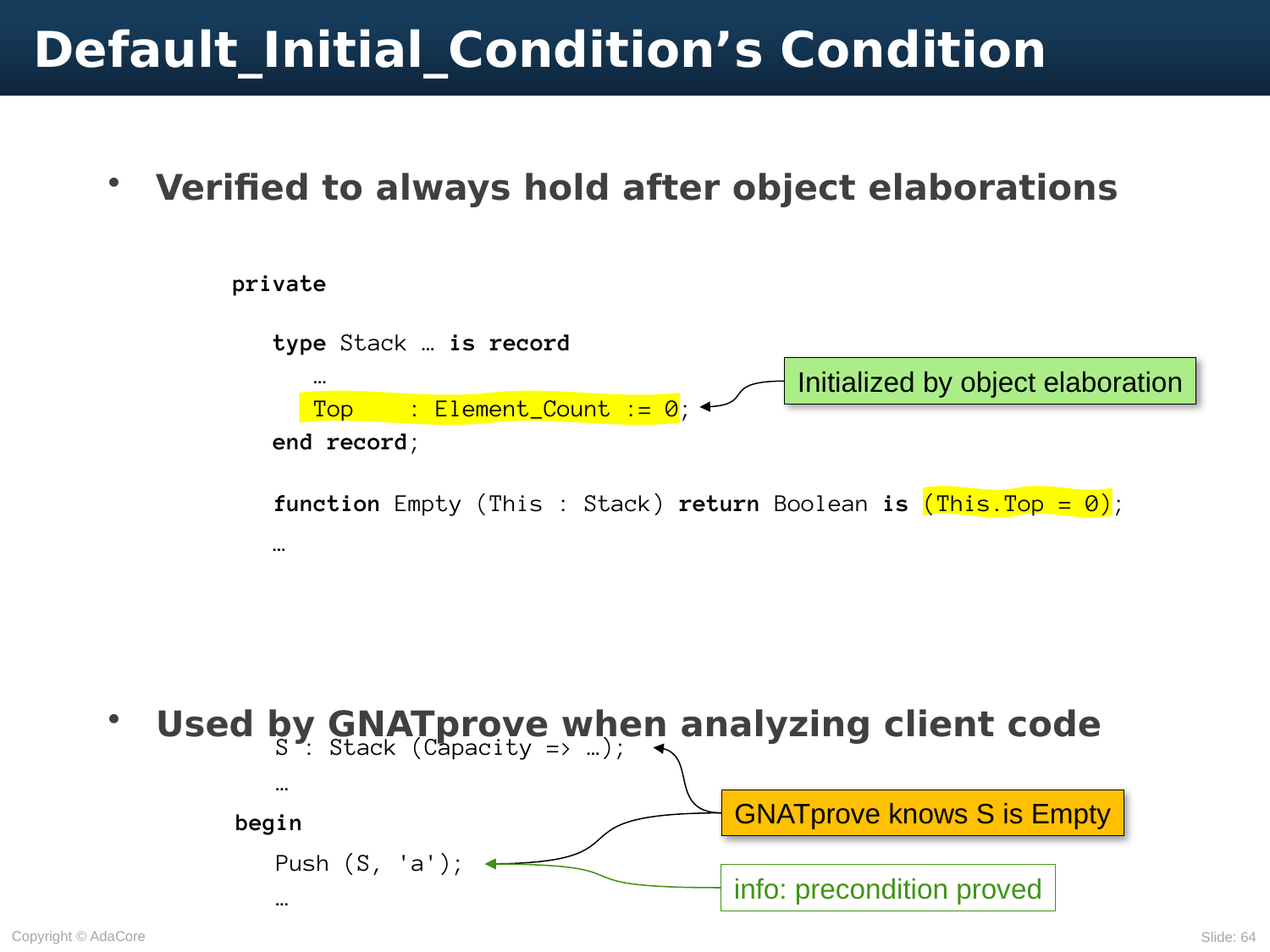

# Default_Initial_Condition’s Condition
Verified to always hold after object elaborations

Used by GNATprove when analyzing client code

private

   type Stack … is record
      …
      Top    : Element_Count := 0;
   end record;
   function Empty (This : Stack) return Boolean is (This.Top = 0);
   …
Initialized by object elaboration

   S : Stack (Capacity => …);
   …
begin
   Push (S, 'a');
   …

GNATprove knows S is Empty

info: precondition proved